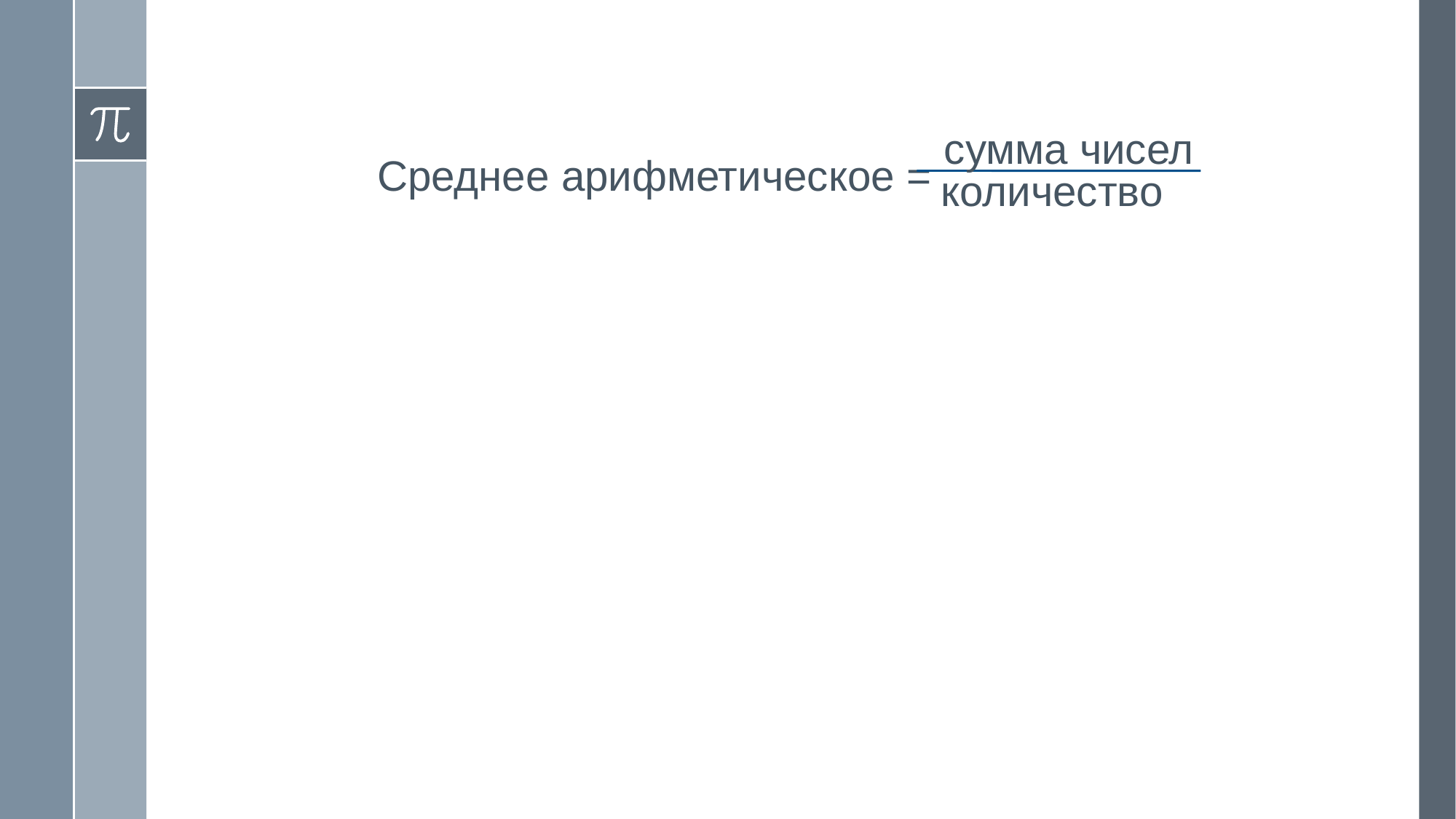

сумма чисел
Среднее арифметическое =
количество

#